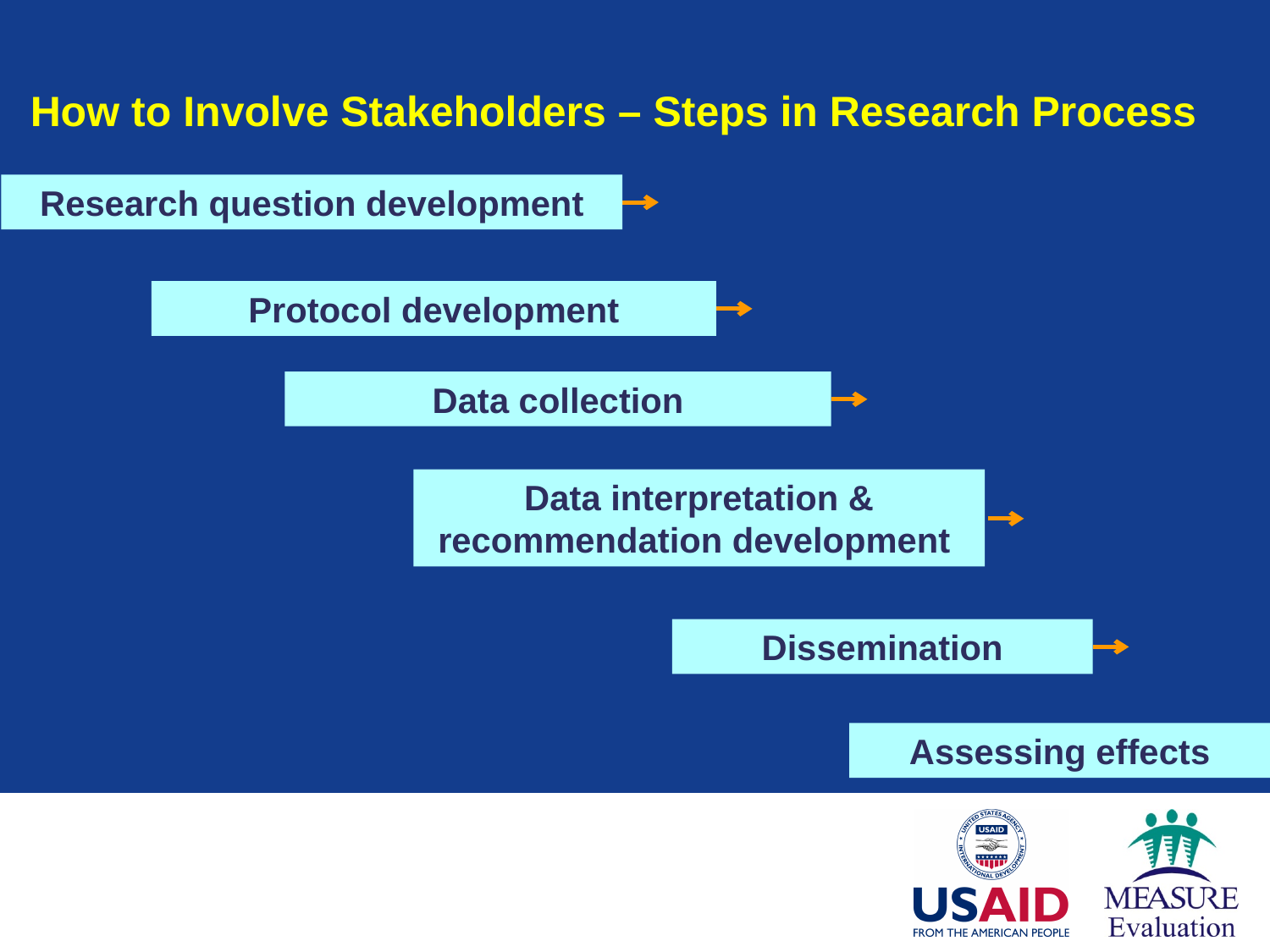

How to Involve Stakeholders – Steps in Research Process
Research question development
Protocol development
Data collection
Data interpretation & recommendation development
Dissemination
Assessing effects